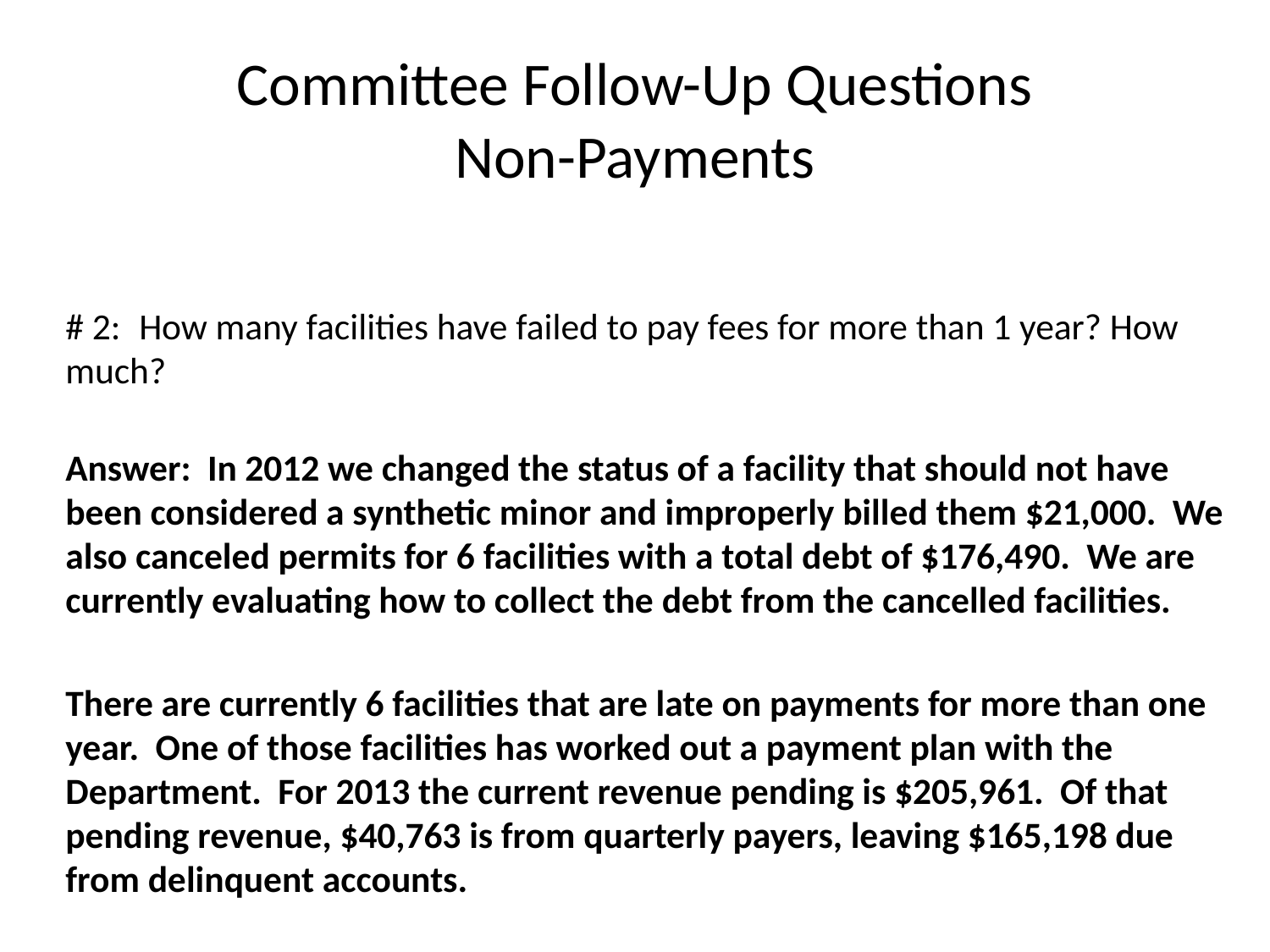

# Committee Follow-Up Questions Non-Payments
# 2:	How many facilities have failed to pay fees for more than 1 year? How much?

Answer:  In 2012 we changed the status of a facility that should not have been considered a synthetic minor and improperly billed them $21,000.  We also canceled permits for 6 facilities with a total debt of $176,490.  We are currently evaluating how to collect the debt from the cancelled facilities.

There are currently 6 facilities that are late on payments for more than one year.  One of those facilities has worked out a payment plan with the Department.  For 2013 the current revenue pending is $205,961.  Of that pending revenue, $40,763 is from quarterly payers, leaving $165,198 due from delinquent accounts.